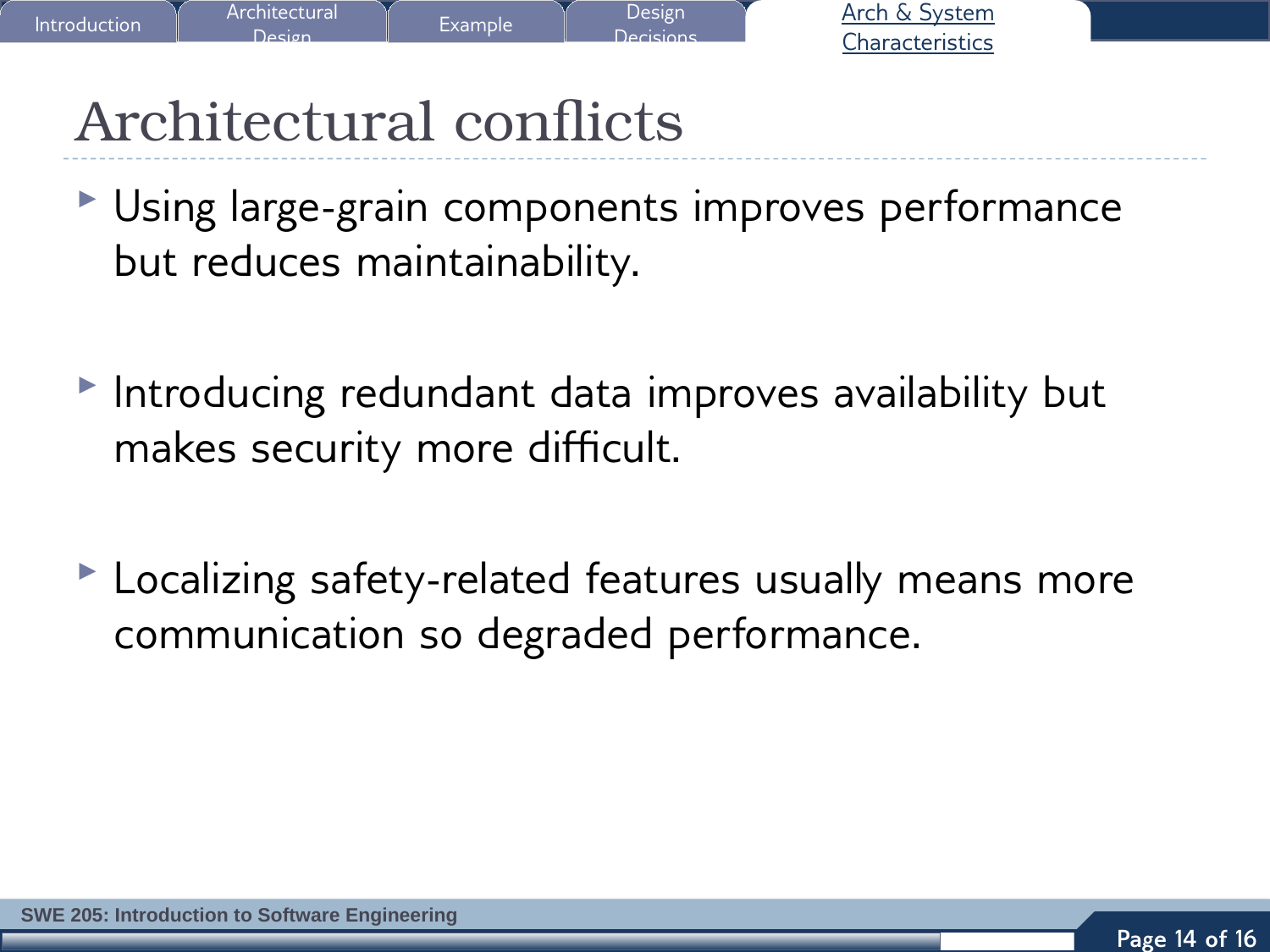

Introduction
Architectural Design
Example
Design Decisions
Arch & System Characteristics
# Architectural conflicts
Using large-grain components improves performance but reduces maintainability.

Introducing redundant data improves availability but makes security more difficult.

Localizing safety-related features usually means more communication so degraded performance.
14
Page 14 of 16